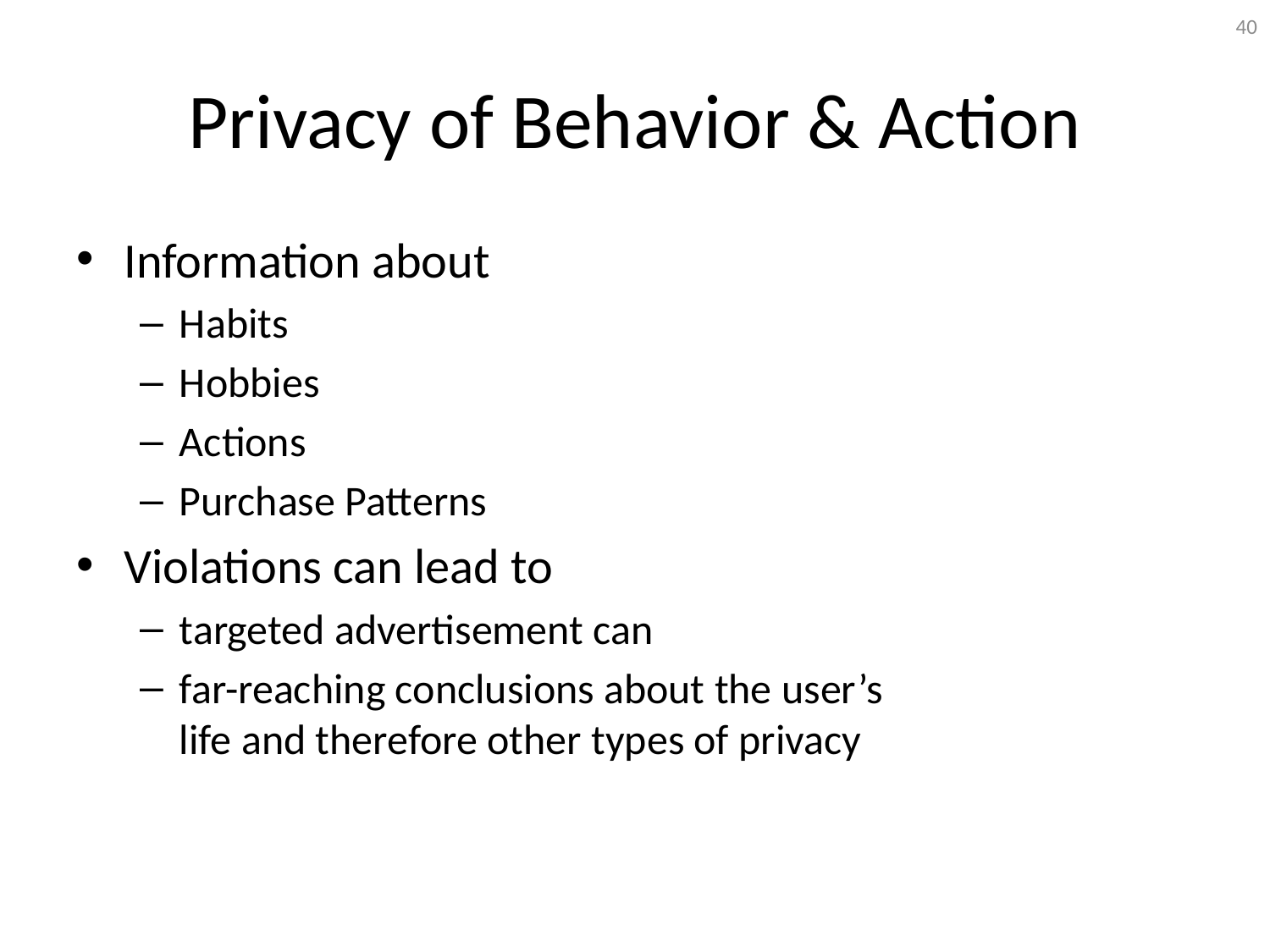

40
# Privacy of Behavior & Action
Information about
Habits
Hobbies
Actions
Purchase Patterns
Violations can lead to
targeted advertisement can
far-reaching conclusions about the user’s
life and therefore other types of privacy